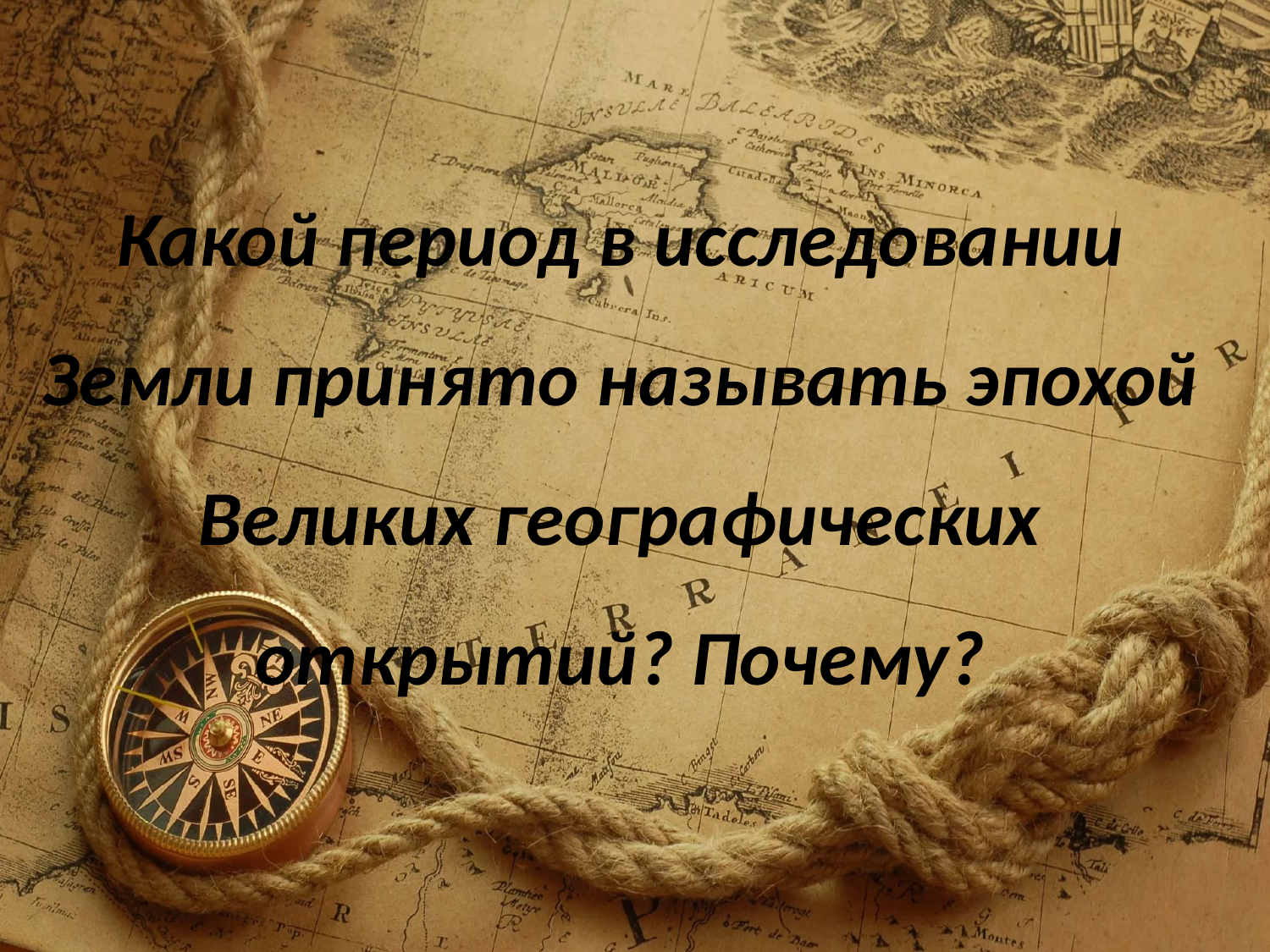

# Какой период в исследовании Земли принято называть эпохой Великих географических открытий? Почему?